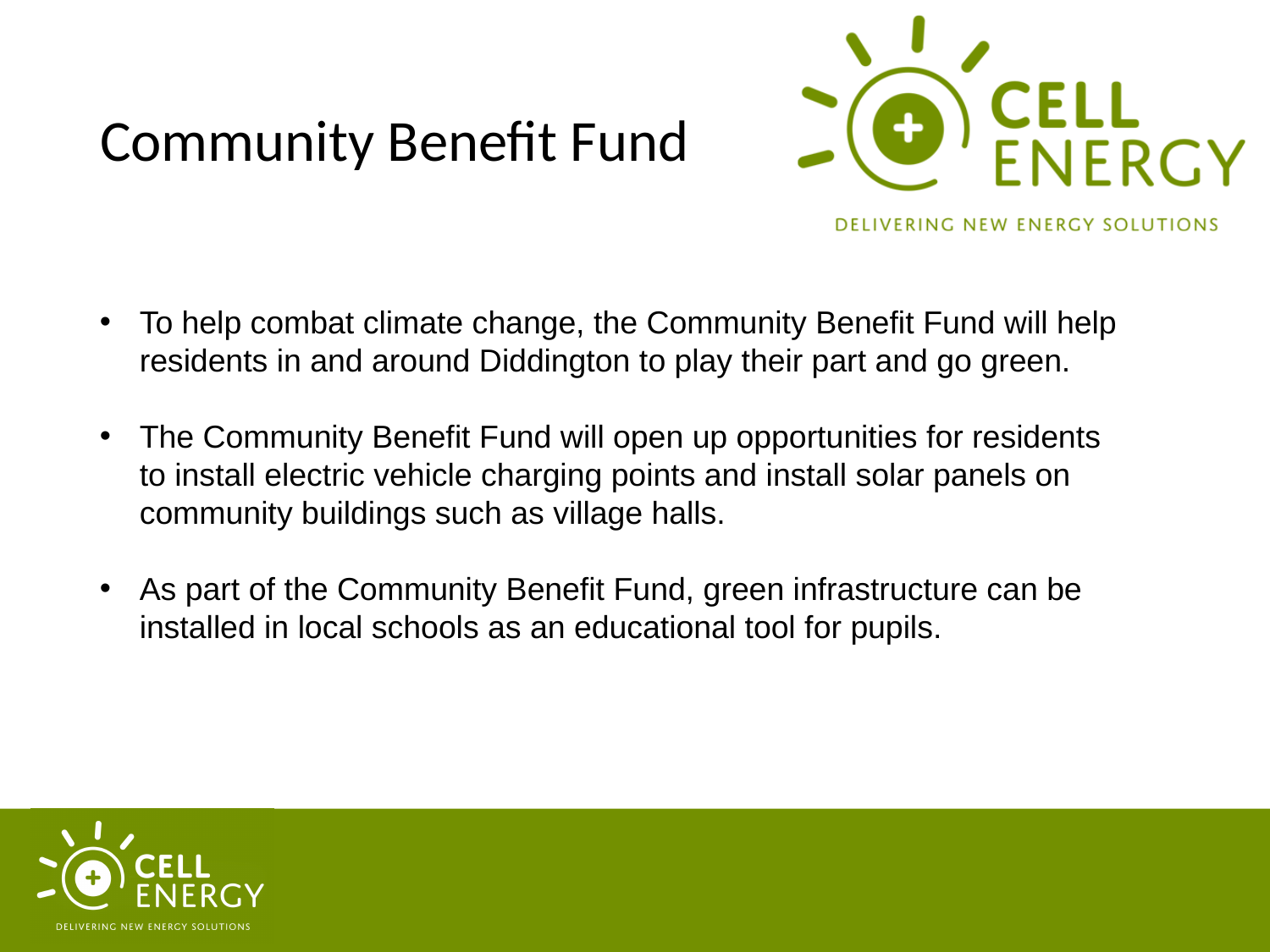

# Community Benefit Fund
To help combat climate change, the Community Benefit Fund will help residents in and around Diddington to play their part and go green.

The Community Benefit Fund will open up opportunities for residents to install electric vehicle charging points and install solar panels on community buildings such as village halls.

As part of the Community Benefit Fund, green infrastructure can be installed in local schools as an educational tool for pupils.